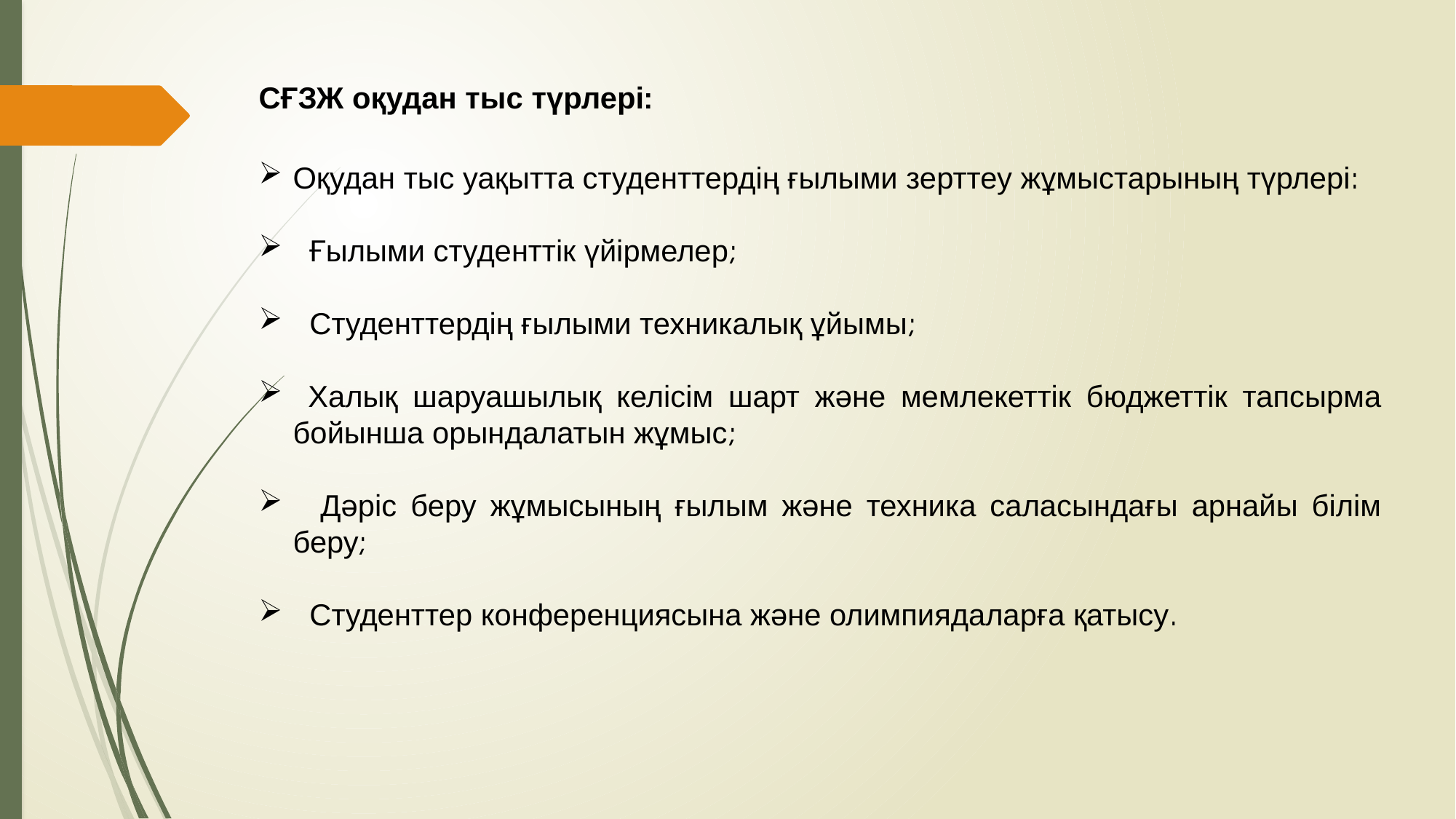

СҒЗЖ оқудан тыс түрлері:

Оқудан тыс уақытта студенттердің ғылыми зерттеу жұмыстарының түрлері:

  Ғылыми студенттік үйірмелер;

  Студенттердің ғылыми техникалық ұйымы;

 Халық шаруашылық келісім шарт және мемлекеттік бюджеттік тапсырма бойынша орындалатын жұмыс;

  Дәріс беру жұмысының ғылым және техника саласындағы арнайы білім беру;

  Студенттер конференциясына және олимпиядаларға қатысу.